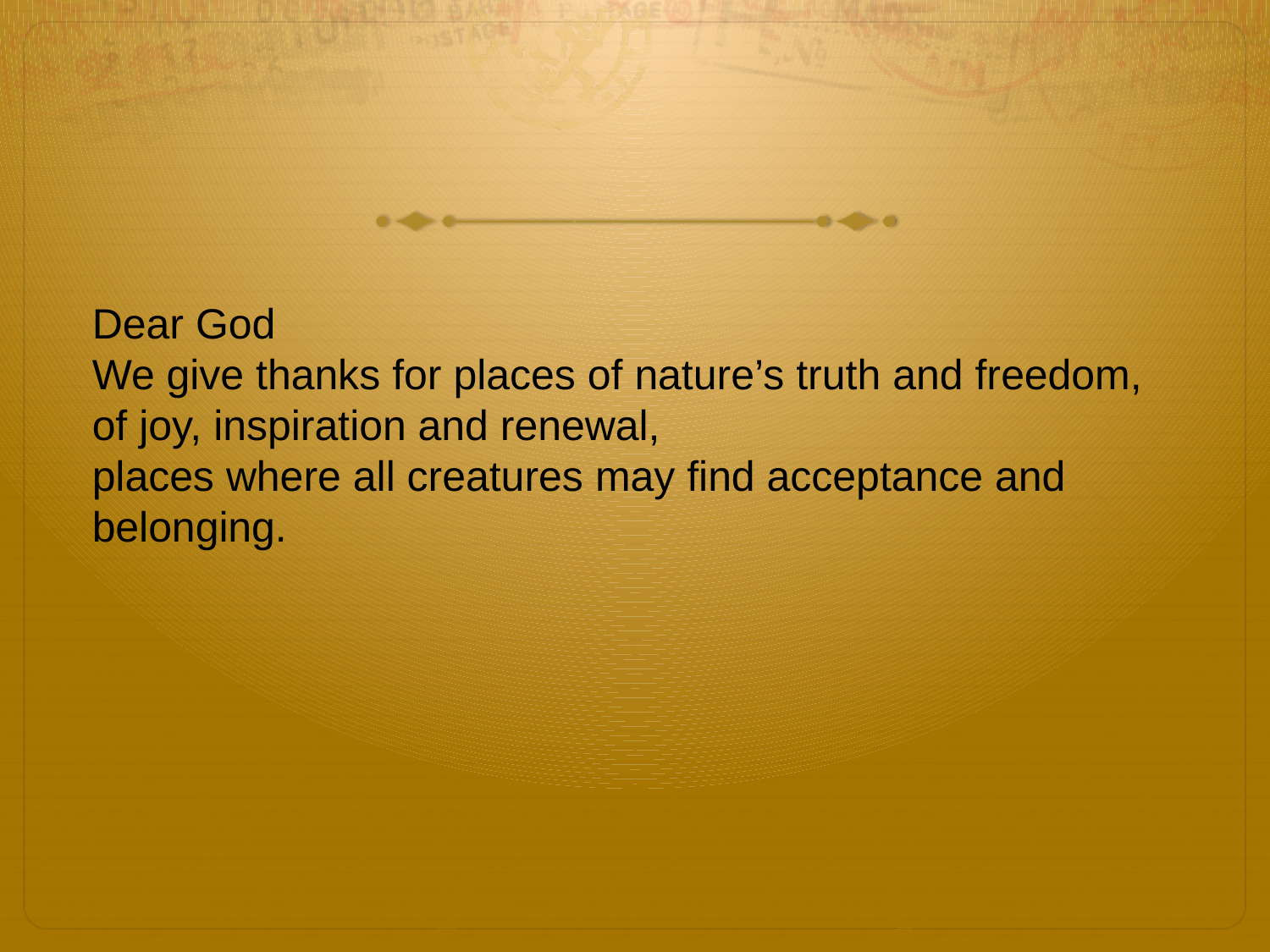

# Dear God We give thanks for places of nature’s truth and freedom, of joy, inspiration and renewal, places where all creatures may find acceptance and belonging.